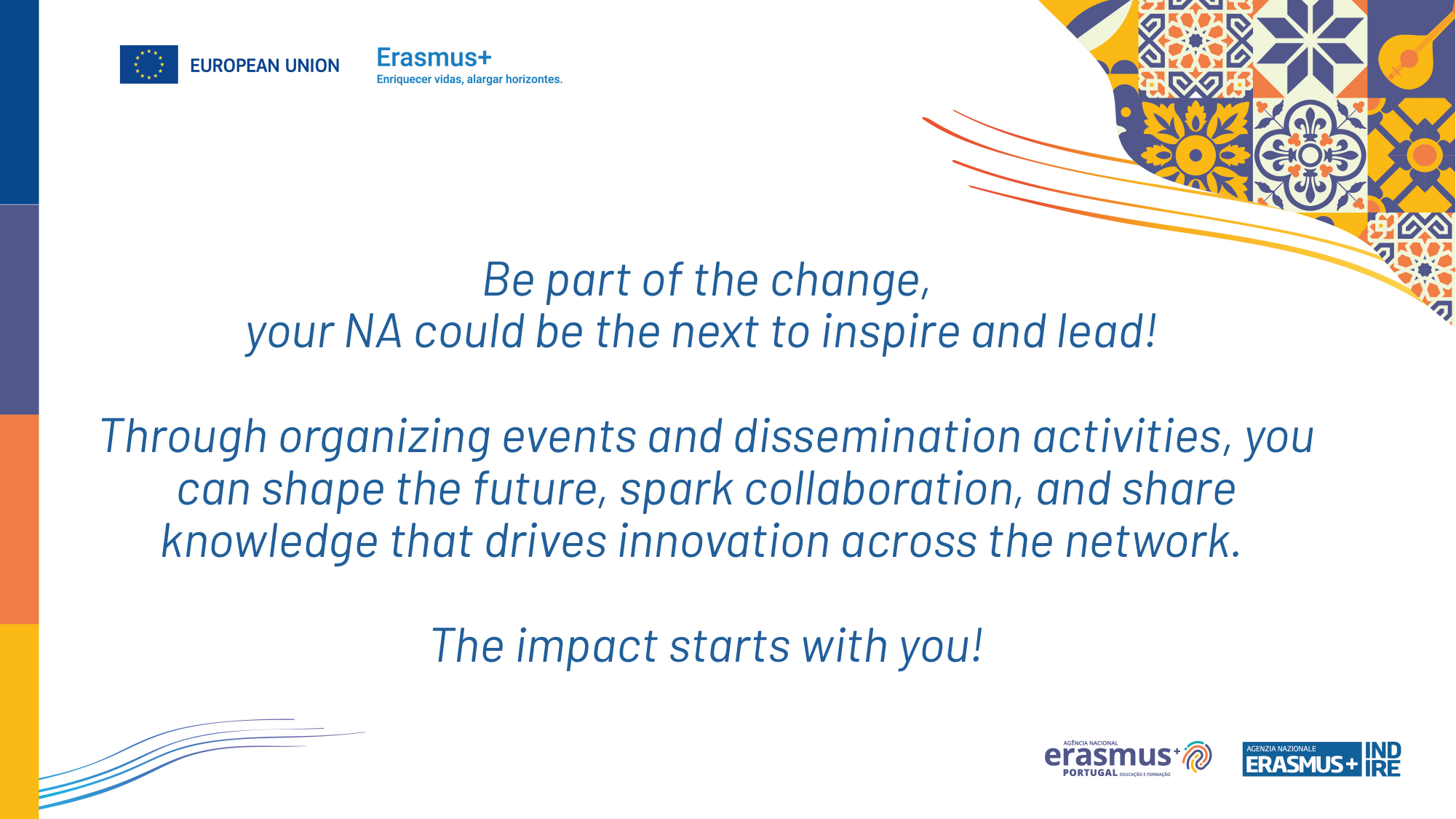

# Be part of the change, your NA could be the next to inspire and lead! Through organizing events and dissemination activities, you can shape the future, spark collaboration, and share knowledge that drives innovation across the network. The impact starts with you!